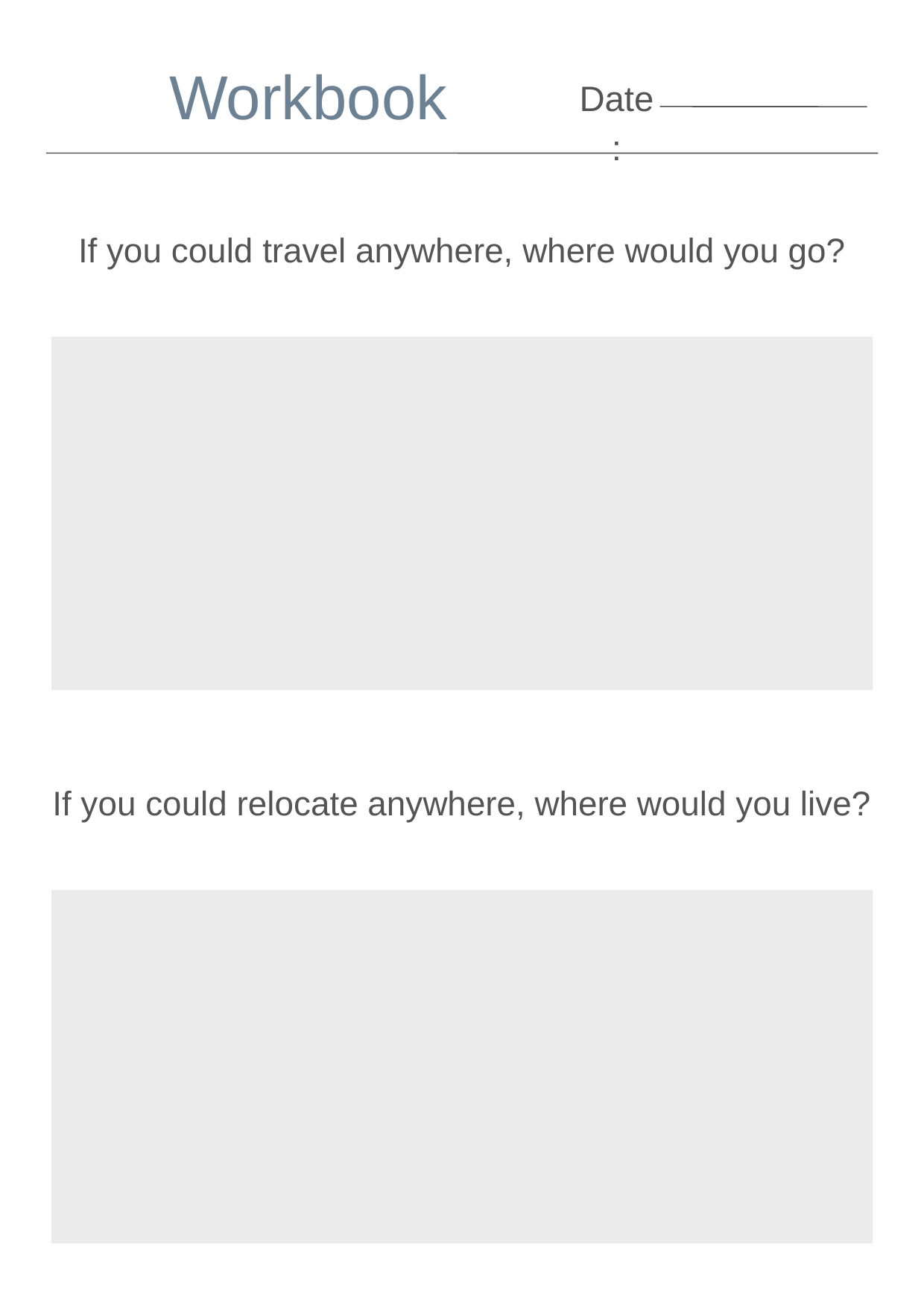

Workbook
Date:

If you could travel anywhere, where would you go?

If you could relocate anywhere, where would you live?